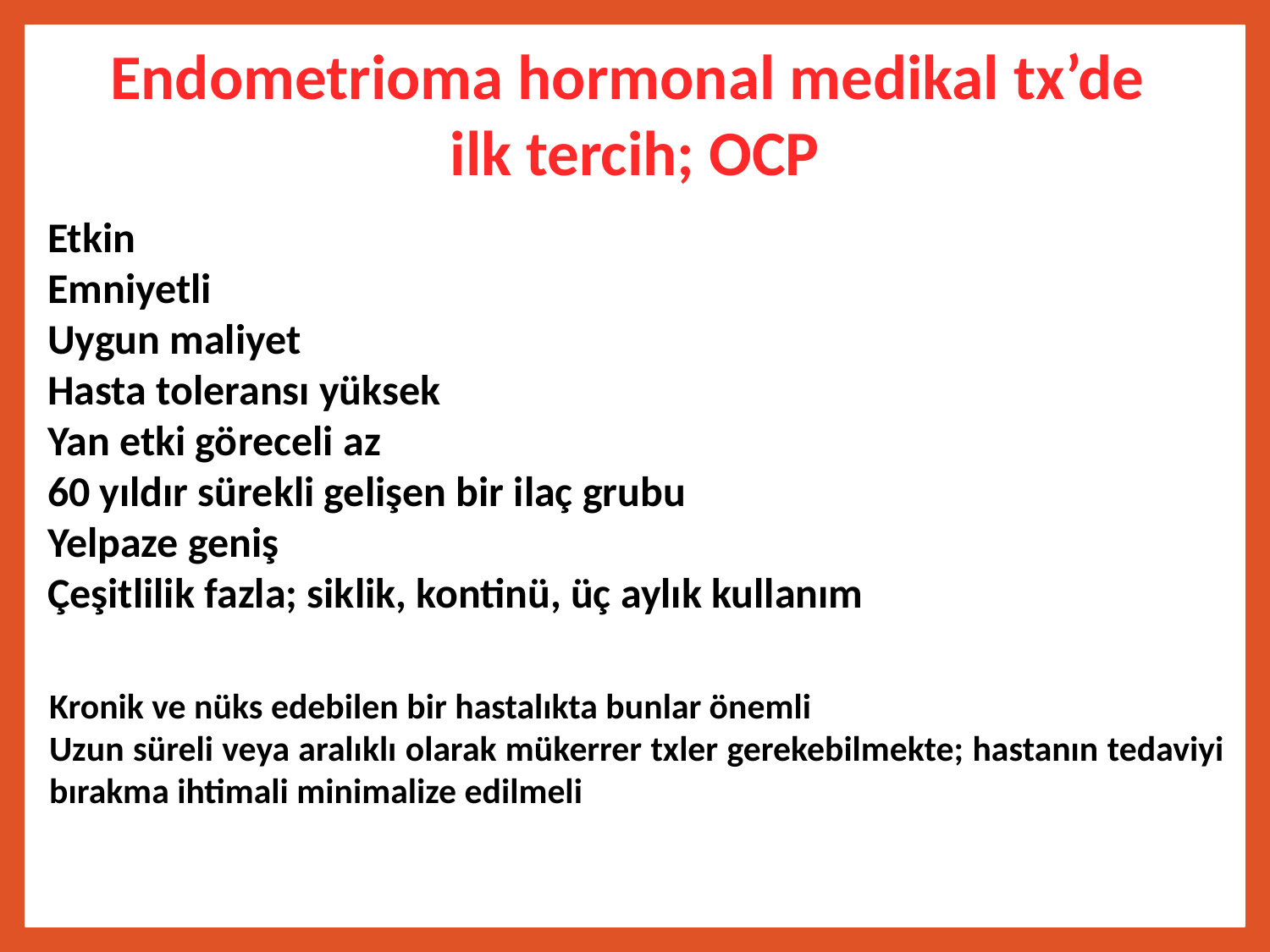

Endometrioma hormonal medikal tx’de
ilk tercih; OCP
Etkin
Emniyetli
Uygun maliyet
Hasta toleransı yüksek
Yan etki göreceli az
60 yıldır sürekli gelişen bir ilaç grubu
Yelpaze geniş
Çeşitlilik fazla; siklik, kontinü, üç aylık kullanım

Kronik ve nüks edebilen bir hastalıkta bunlar önemli
Uzun süreli veya aralıklı olarak mükerrer txler gerekebilmekte; hastanın tedaviyi bırakma ihtimali minimalize edilmeli